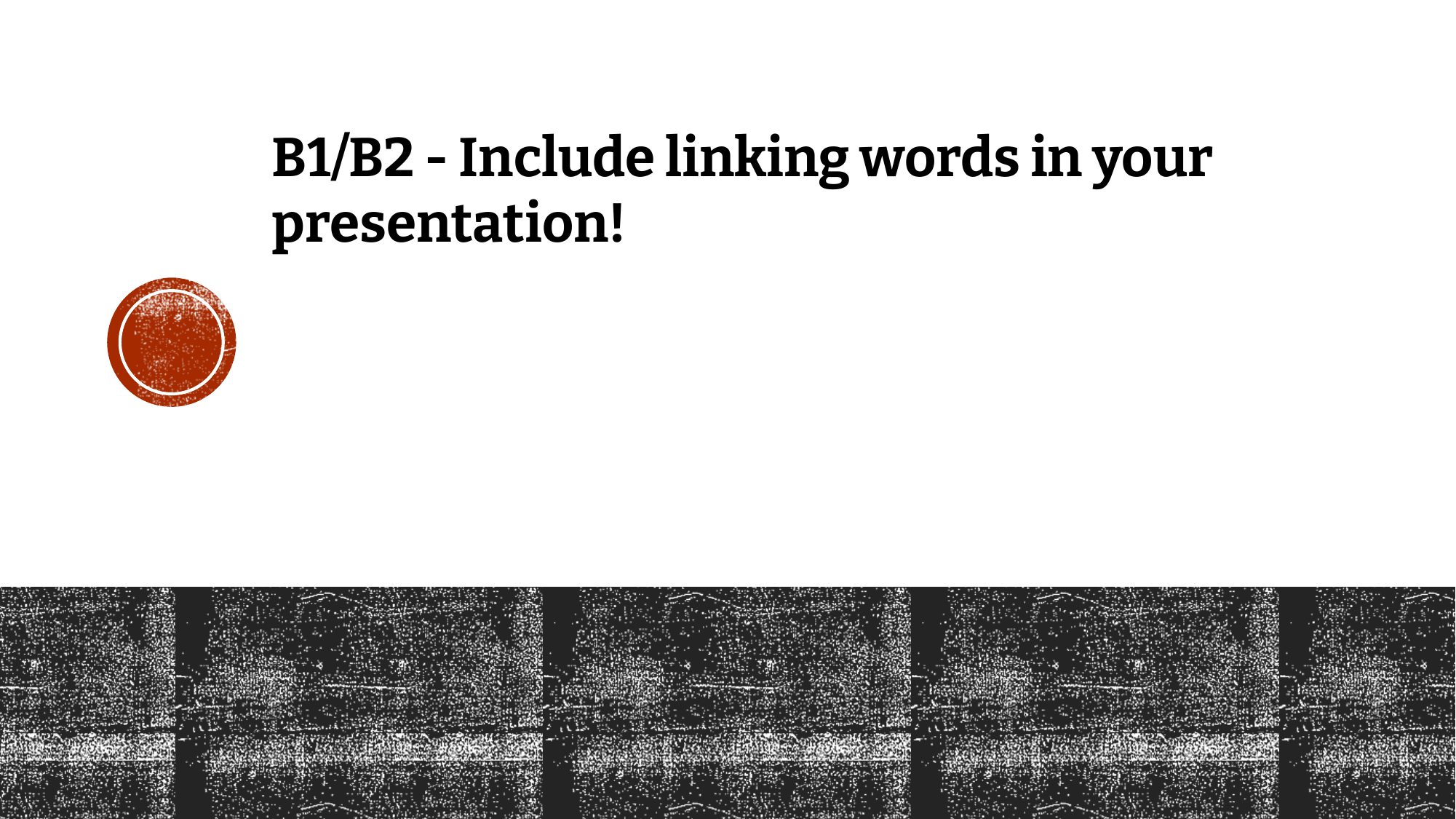

B1/B2 - Include linking words in your presentation!